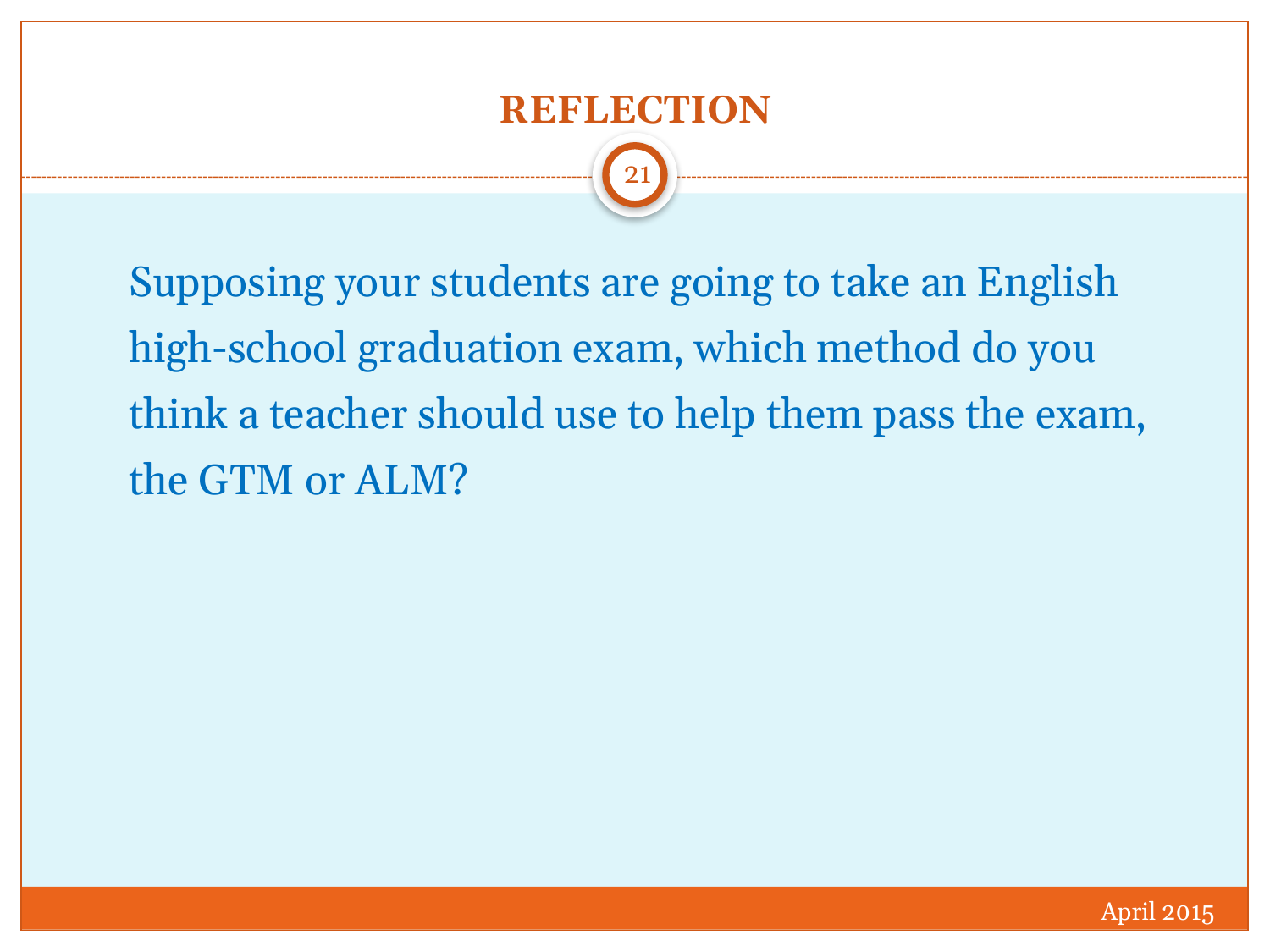

# REFLECTION
21
Supposing your students are going to take an English high-school graduation exam, which method do you think a teacher should use to help them pass the exam, the GTM or ALM?

April 2015